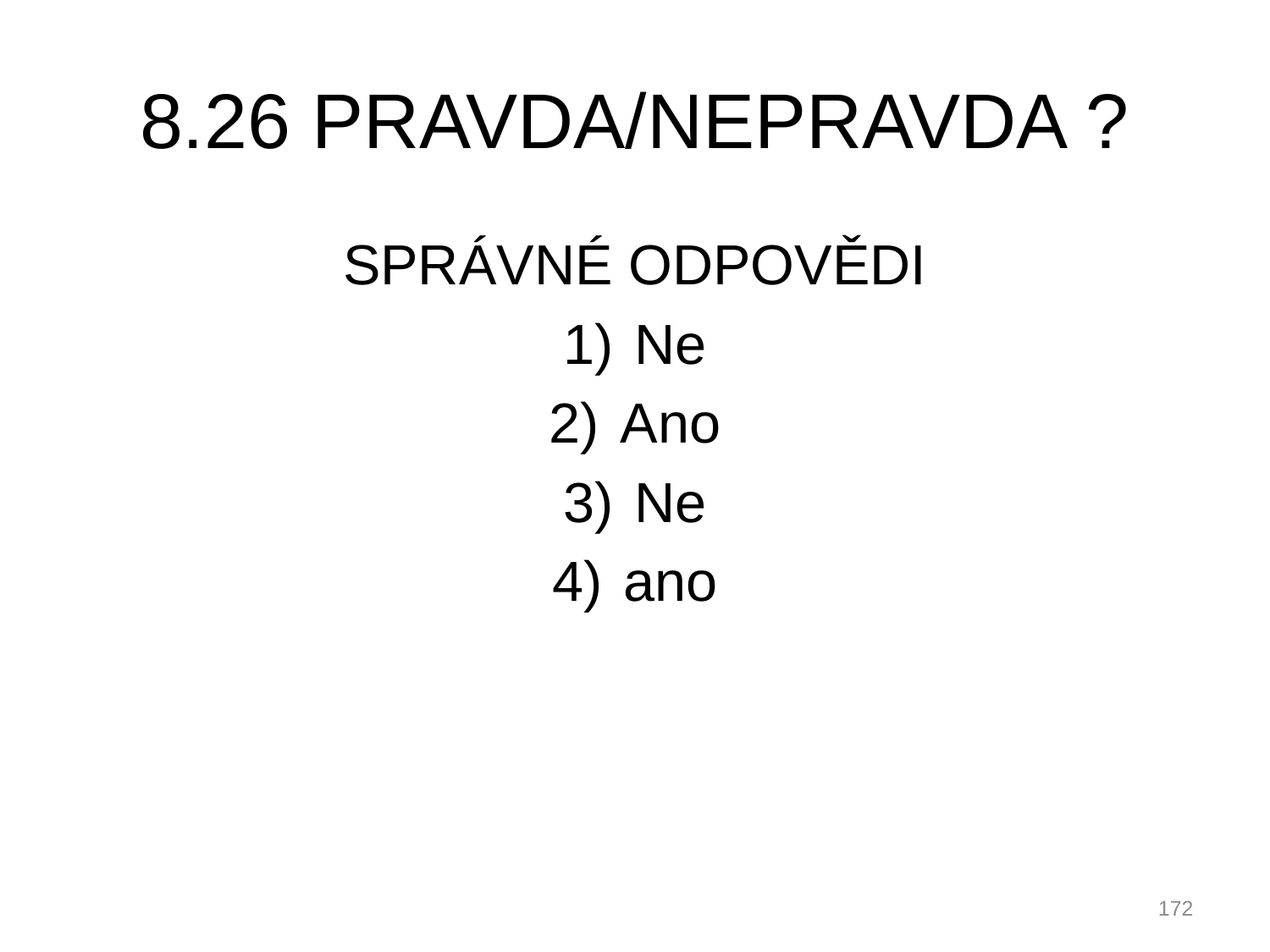

# 8.26 PRAVDA/NEPRAVDA ?
SPRÁVNÉ ODPOVĚDI
Ne
Ano
Ne
ano
172